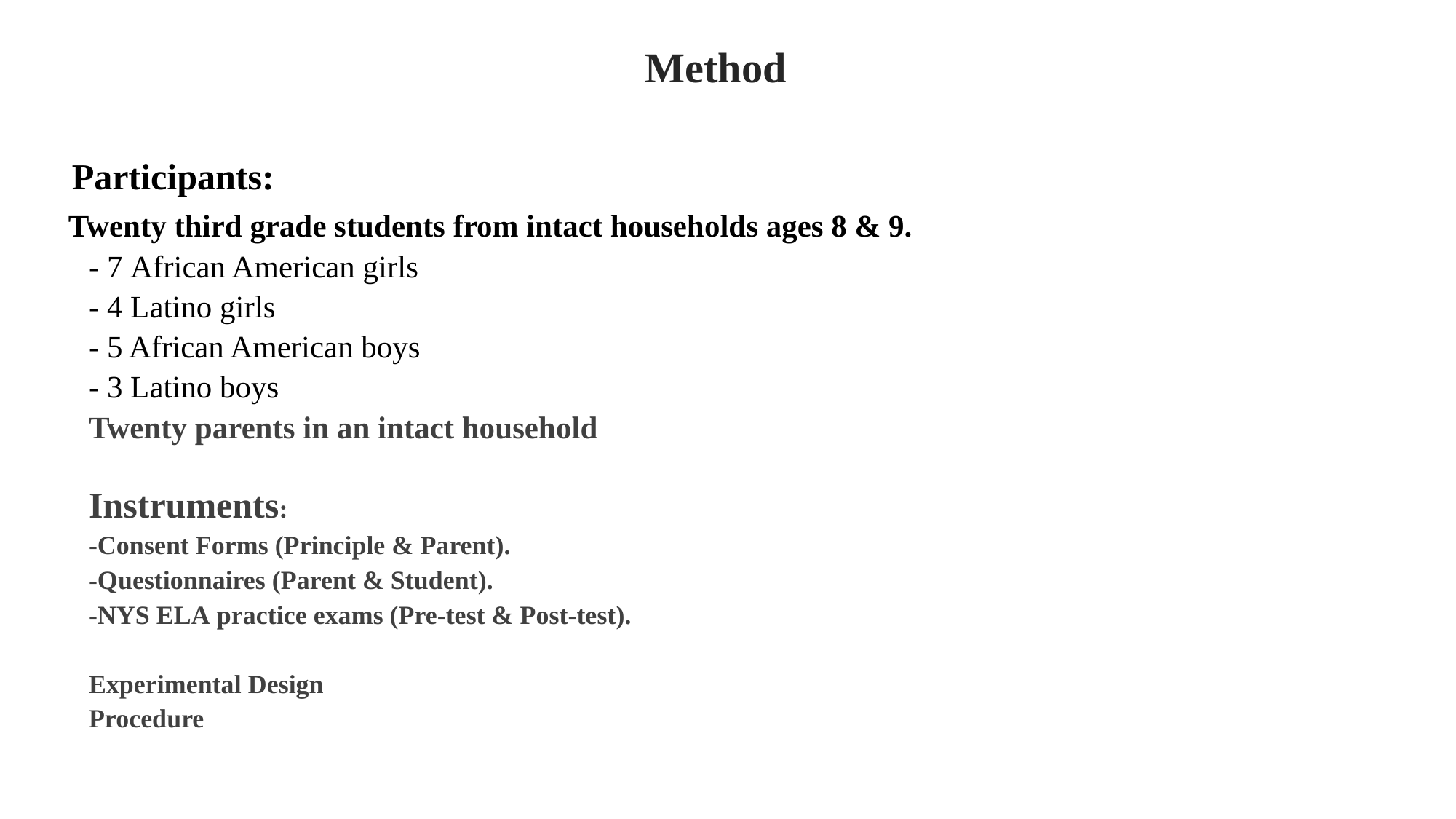

# Method
    Participants:
     Twenty third grade students from intact households ages 8 & 9.
- 7 African American girls
- 4 Latino girls
- 5 African American boys
- 3 Latino boys
Twenty parents in an intact household

Instruments:
-Consent Forms (Principle & Parent).
-Questionnaires (Parent & Student).
-NYS ELA practice exams (Pre-test & Post-test).

Experimental Design
Procedure